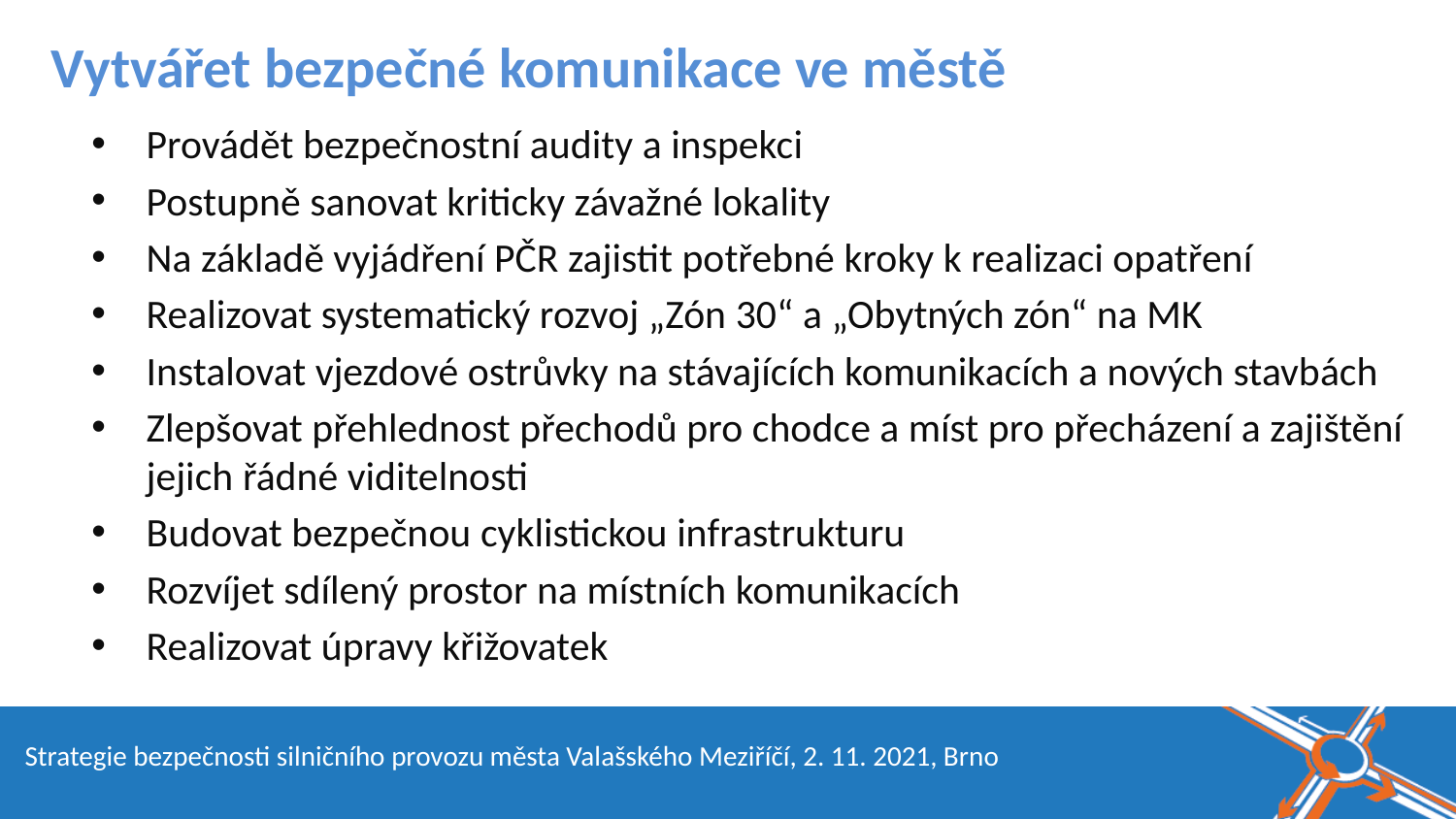

# Vytvářet bezpečné komunikace ve městě
Provádět bezpečnostní audity a inspekci
Postupně sanovat kriticky závažné lokality
Na základě vyjádření PČR zajistit potřebné kroky k realizaci opatření
Realizovat systematický rozvoj „Zón 30“ a „Obytných zón“ na MK
Instalovat vjezdové ostrůvky na stávajících komunikacích a nových stavbách
Zlepšovat přehlednost přechodů pro chodce a míst pro přecházení a zajištění    jejich řádné viditelnosti
Budovat bezpečnou cyklistickou infrastrukturu
Rozvíjet sdílený prostor na místních komunikacích
Realizovat úpravy křižovatek

-
Strategie bezpečnosti silničního provozu města Valašského Meziříčí, 2. 11. 2021, Brno